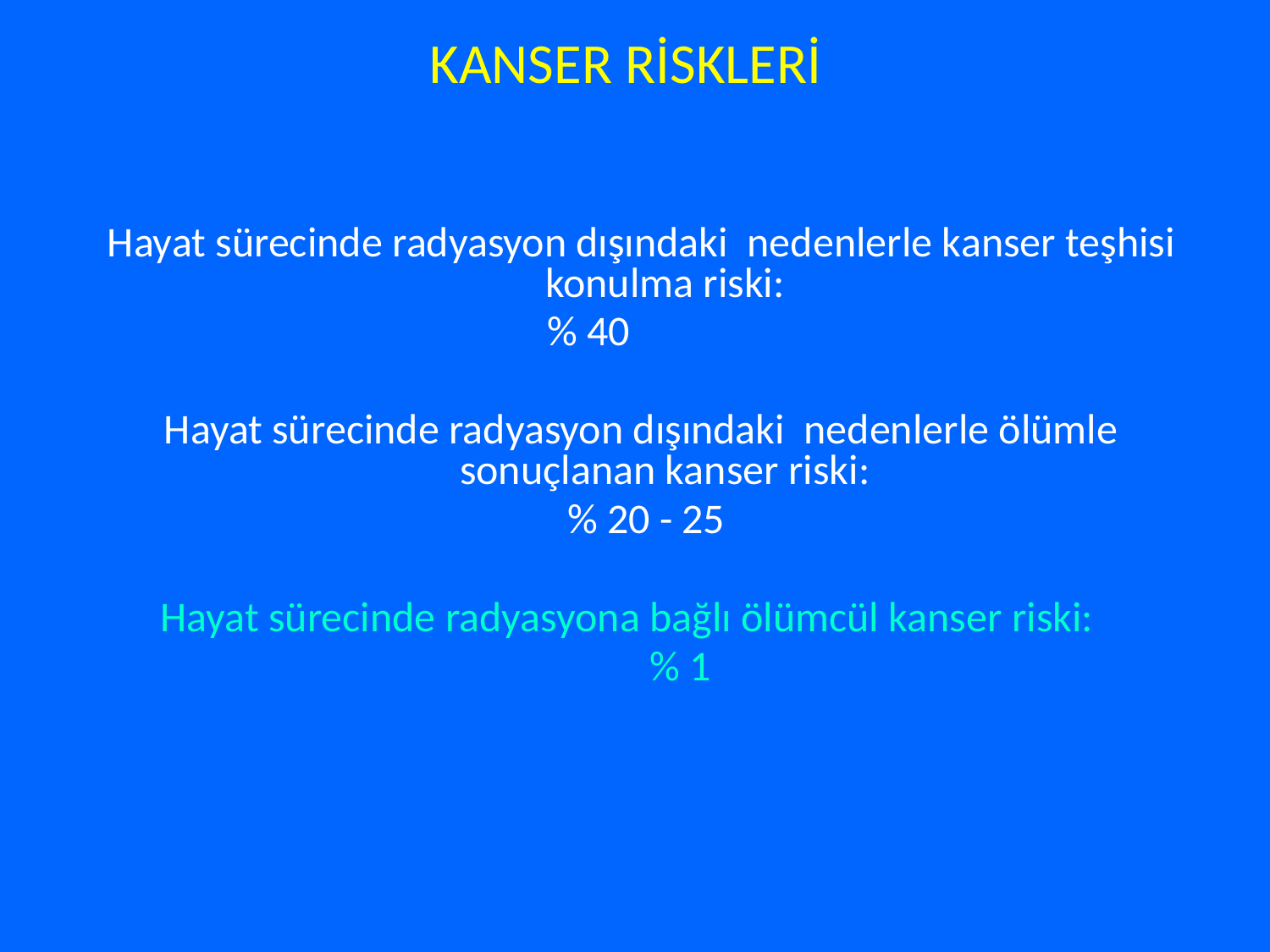

KANSER RİSKLERİ

Hayat sürecinde radyasyon dışındaki  nedenlerle kanser teşhisi konulma riski:
% 40

Hayat sürecinde radyasyon dışındaki  nedenlerle ölümle sonuçlanan kanser riski:
 % 20 - 25

       Hayat sürecinde radyasyona bağlı ölümcül kanser riski:
					% 1